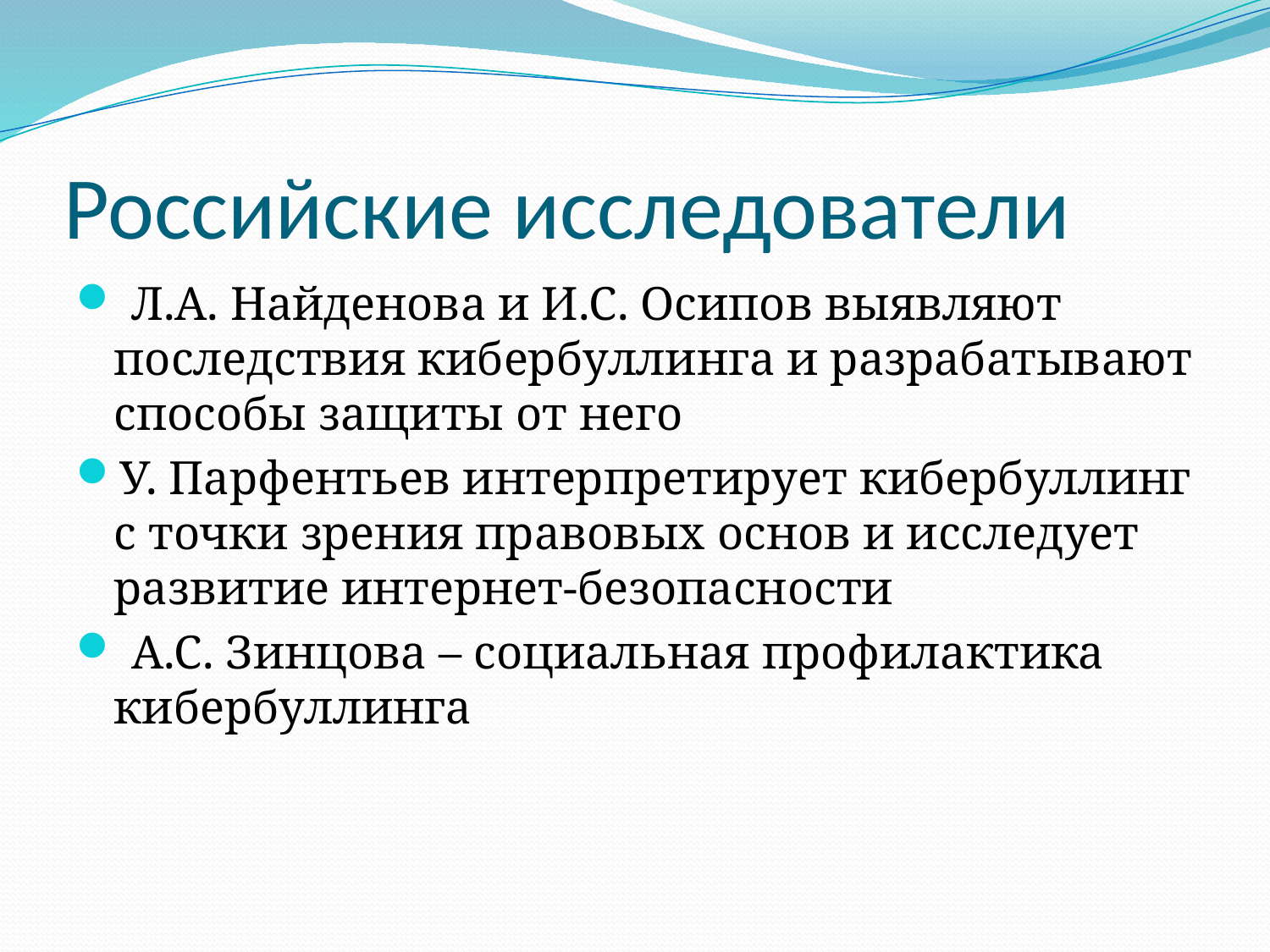

# Российские исследователи
 Л.А. Найденова и И.С. Осипов выявляют последствия кибербуллинга и разрабатывают способы защиты от него
У. Парфентьев интерпретирует кибербуллинг с точки зрения правовых основ и исследует развитие интернет-безопасности
 А.С. Зинцова – социальная профилактика кибербуллинга